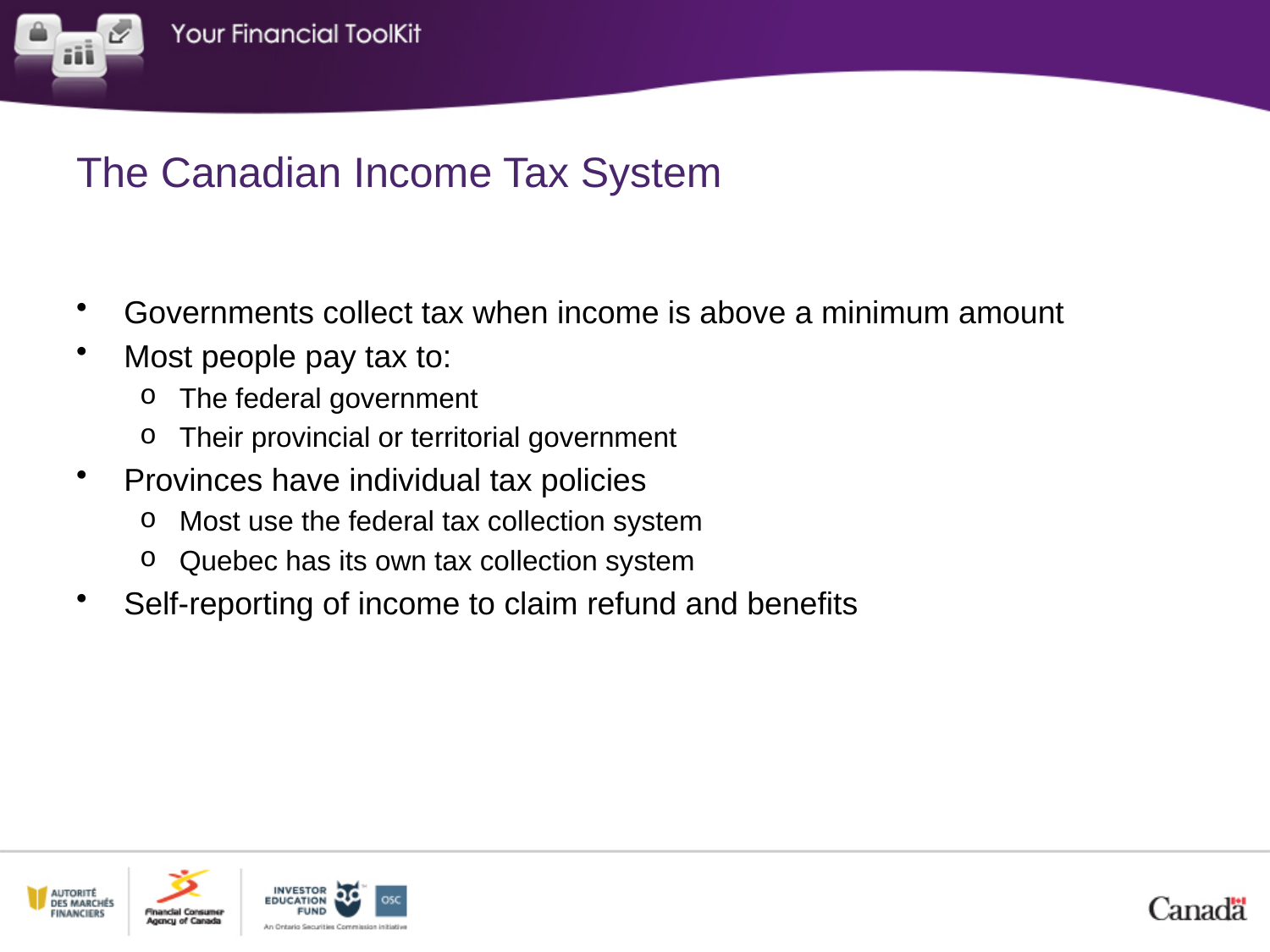

# The Canadian Income Tax System
Governments collect tax when income is above a minimum amount
Most people pay tax to:
The federal government
Their provincial or territorial government
Provinces have individual tax policies
Most use the federal tax collection system
Quebec has its own tax collection system
Self-reporting of income to claim refund and benefits